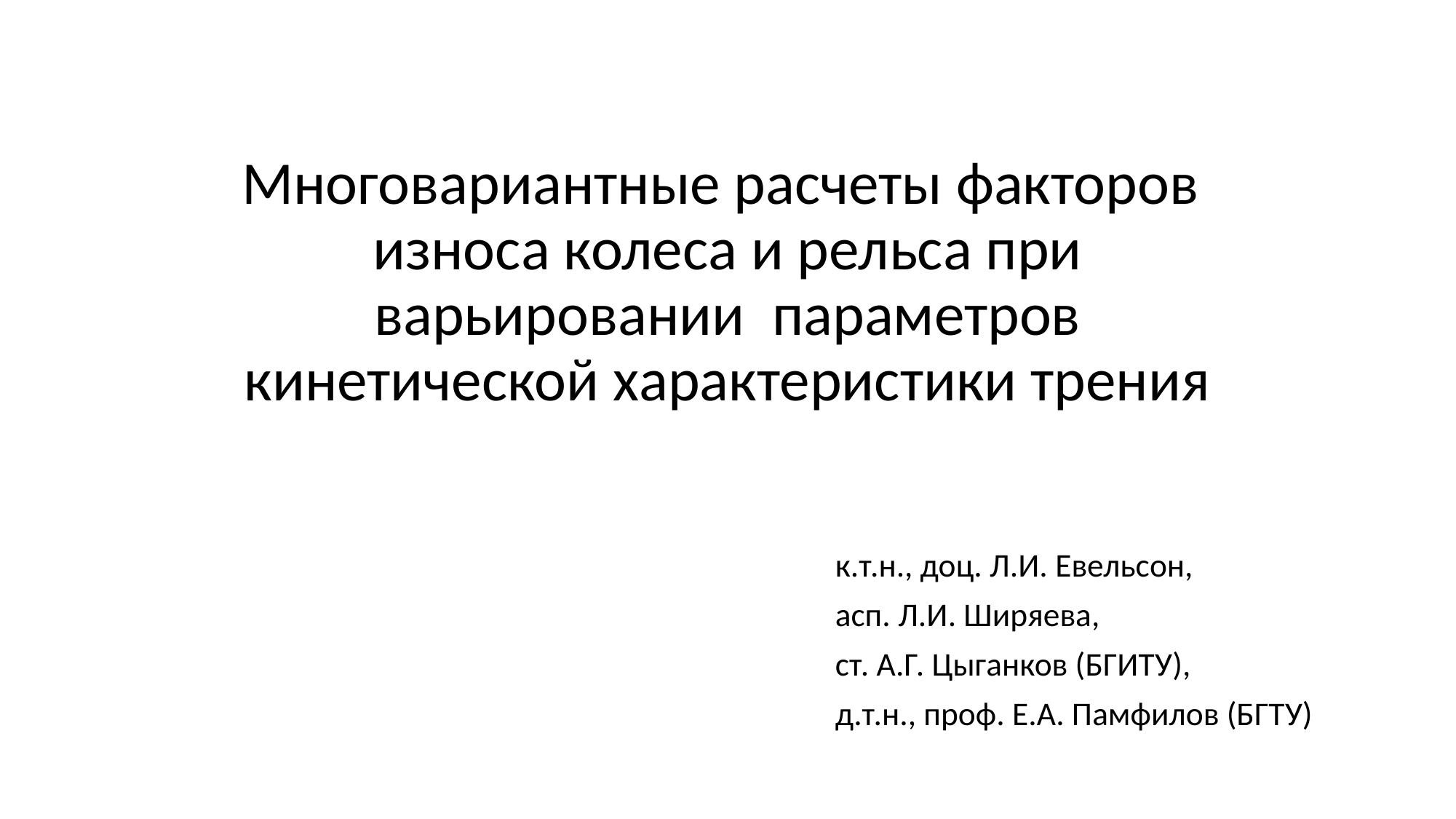

# Многовариантные расчеты факторов  износа колеса и рельса при варьировании  параметров кинетической характеристики трения
к.т.н., доц. Л.И. Евельсон,
асп. Л.И. Ширяева,
ст. А.Г. Цыганков (БГИТУ),
д.т.н., проф. Е.А. Памфилов (БГТУ)